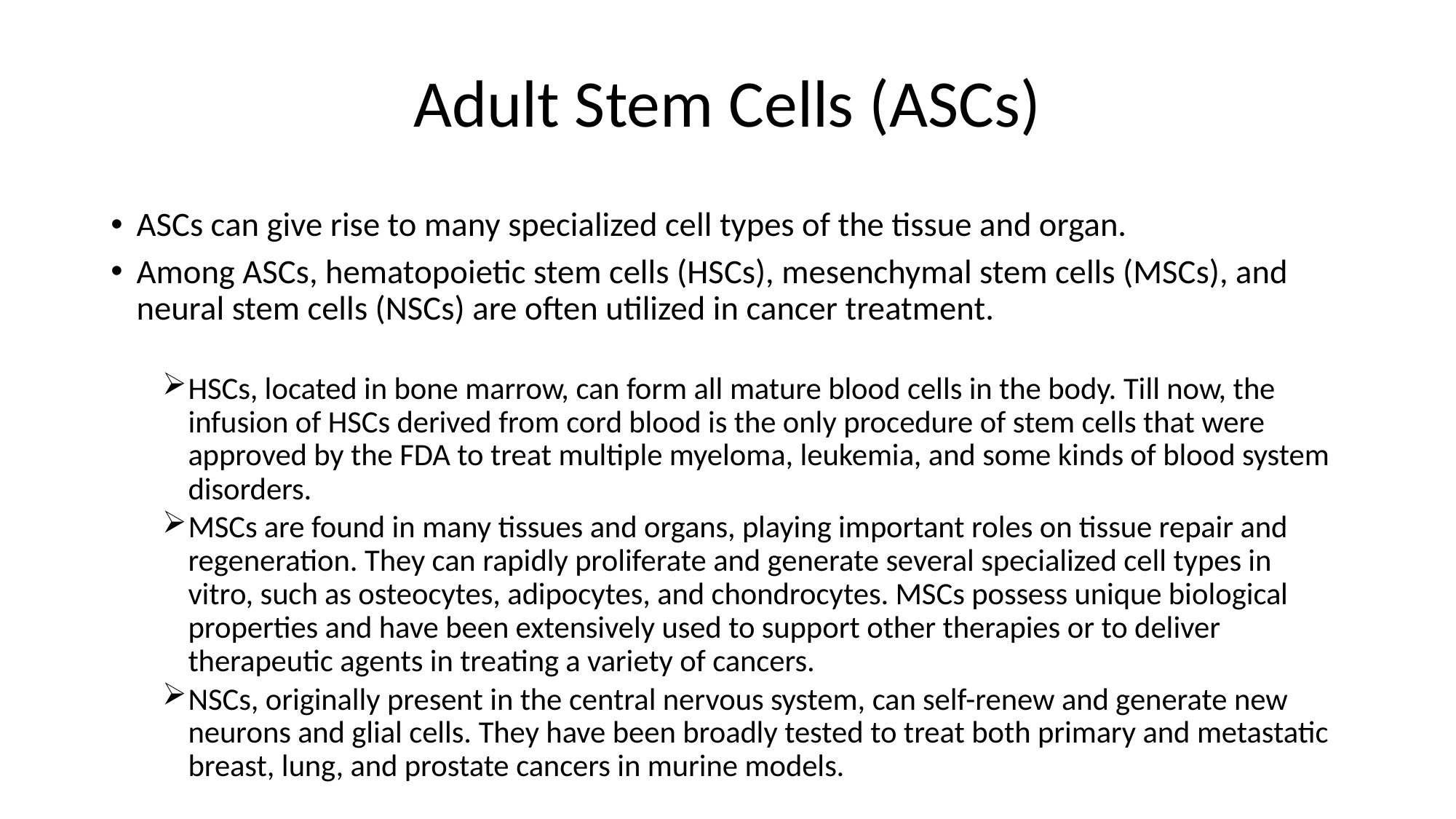

# Adult Stem Cells (ASCs)
ASCs can give rise to many specialized cell types of the tissue and organ.
Among ASCs, hematopoietic stem cells (HSCs), mesenchymal stem cells (MSCs), and neural stem cells (NSCs) are often utilized in cancer treatment.

HSCs, located in bone marrow, can form all mature blood cells in the body. Till now, the infusion of HSCs derived from cord blood is the only procedure of stem cells that were approved by the FDA to treat multiple myeloma, leukemia, and some kinds of blood system disorders.
MSCs are found in many tissues and organs, playing important roles on tissue repair and regeneration. They can rapidly proliferate and generate several specialized cell types in vitro, such as osteocytes, adipocytes, and chondrocytes. MSCs possess unique biological properties and have been extensively used to support other therapies or to deliver therapeutic agents in treating a variety of cancers.
NSCs, originally present in the central nervous system, can self-renew and generate new neurons and glial cells. They have been broadly tested to treat both primary and metastatic breast, lung, and prostate cancers in murine models.